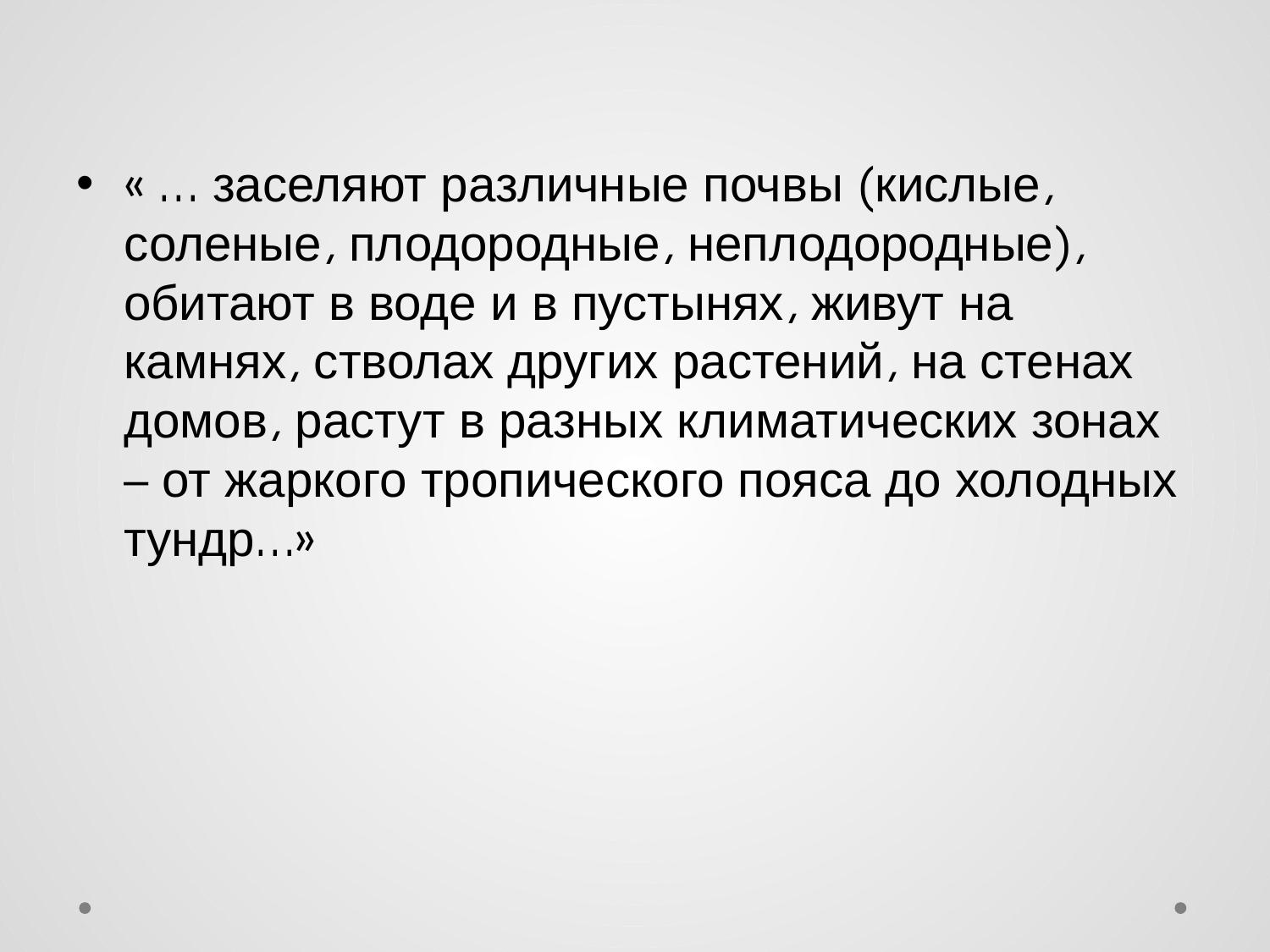

#
« … заселяют различные почвы (кислые, соленые, плодородные, неплодородные), обитают в воде и в пустынях, живут на камнях, стволах других растений, на стенах домов, растут в разных климатических зонах – от жаркого тропического пояса до холодных тундр…»